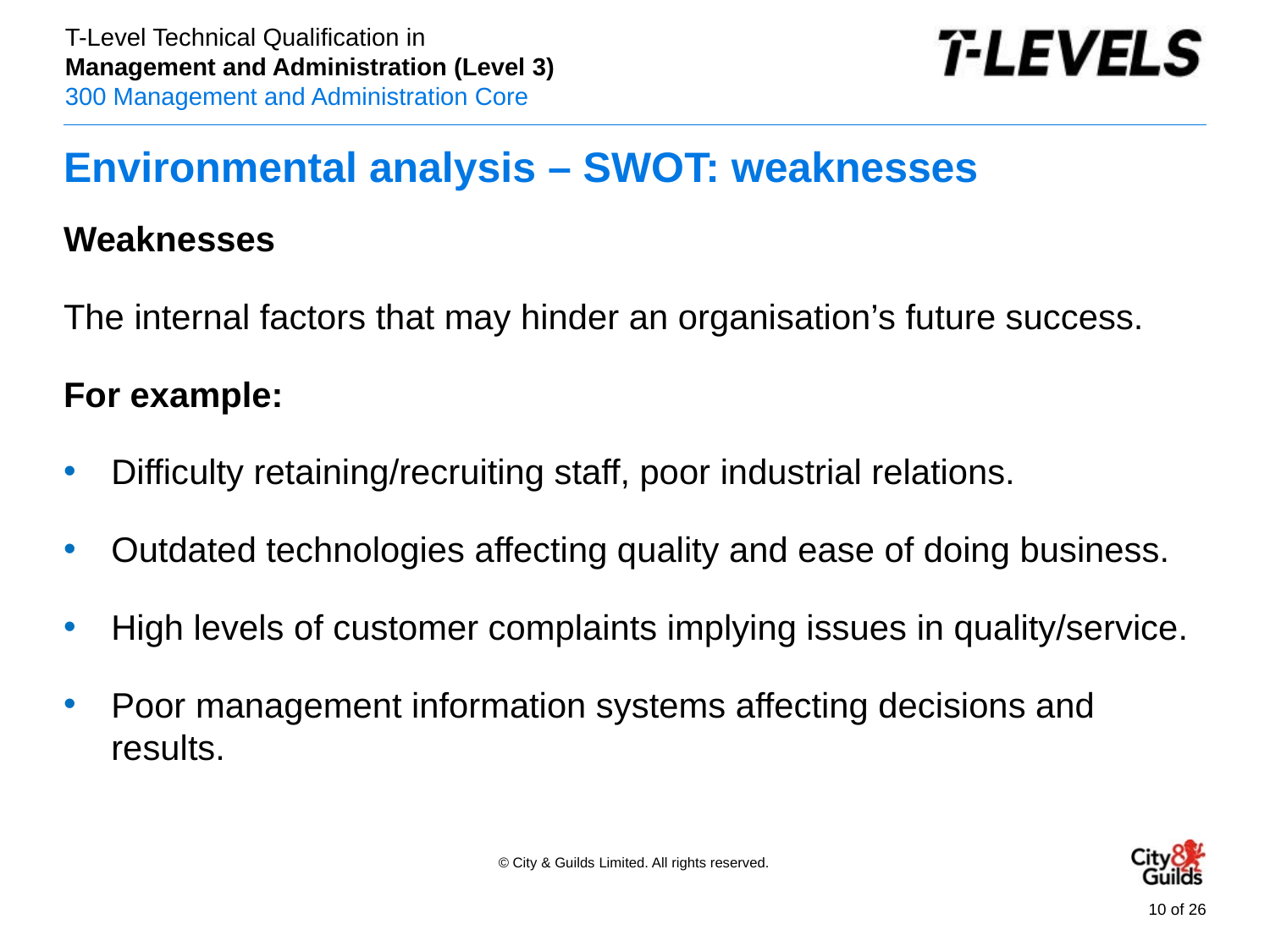

# Environmental analysis – SWOT: weaknesses
Weaknesses
The internal factors that may hinder an organisation’s future success.
For example:
Difficulty retaining/recruiting staff, poor industrial relations.
Outdated technologies affecting quality and ease of doing business.
High levels of customer complaints implying issues in quality/service.
Poor management information systems affecting decisions and results.